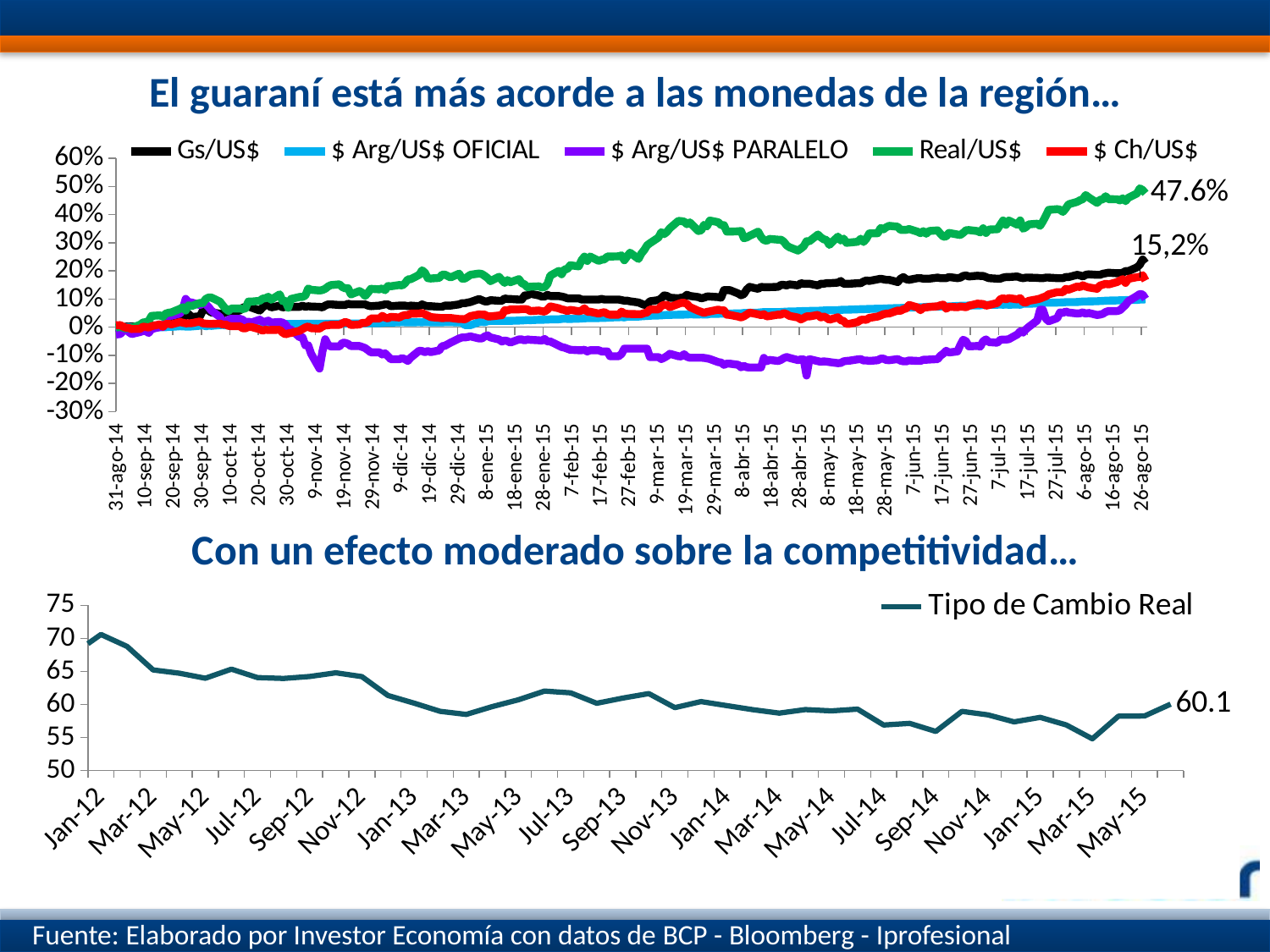

# El guaraní está más acorde a las monedas de la región…

### Chart

| Category | Gs/US$ | $ Arg/US$ OFICIAL | $ Arg/US$ PARALELO | Real/US$ | $ Ch/US$ |
|---|---|---|---|---|---|
| 41878 | 0.0 | 0.0 | 0.0 | 0.0 | 0.0 |
| 41879 | -0.0023041474654378336 | -9.521315845850697e-05 | -0.0034602076124566894 | -0.0022695919184727575 | 0.0 |
| 41880 | 5.321356733145599e-06 | 0.000571342415612297 | -0.02776576316801227 | -0.004990376931853668 | 0.005676330548824993 |
| 41883 | -0.002298826108704688 | 0.00029776087641875115 | -0.024207044306802428 | 0.0017630556903566186 | 0.007715015007647041 |
| 41884 | -0.002298826108704688 | 0.00029776087641875115 | -0.013568746434461931 | -0.0015243721195057347 | 0.0020822068425973006 |
| 41885 | 0.0023201115356370483 | 0.0005595191783211995 | -0.006551202574812787 | -0.004510644182261991 | -0.0016040862346118345 |
| 41886 | 0.0023201115356370483 | 0.000987738855015463 | -0.01700416424728668 | -0.001828360664894113 | -0.00262241617351211 |
| 41887 | 0.0023201115356370483 | 8.410649070889065e-05 | -0.02404641776841343 | -0.0023187971533689122 | -0.006360098810277437 |
| 41890 | 0.0023201115356370483 | 8.410649070889065e-05 | -0.016954219186853248 | 0.009145204987767608 | -0.005677970570168389 |
| 41891 | 0.0023201115356370483 | 8.410649070889065e-05 | -0.013433092426289761 | 0.016730651514779593 | 0.0020759489935673336 |
| 41892 | 0.0046189621103496226 | -0.00023721114962971246 | -0.013433092426289761 | 0.018393889576669542 | 0.0007738436414070904 |
| 41893 | 0.0046189621103496226 | -0.00016578427884084146 | -0.020450636285938906 | 0.02241399007918199 | -0.0012072596807508607 |
| 41894 | 0.0069125400920009294 | -2.2940740130317216e-05 | -0.006316360667564469 | 0.04038848631454783 | 0.0037468469682711003 |
| 41897 | 0.004624210572550136 | 3.656890043146621e-05 | 0.0006522804474180521 | 0.04205586553643759 | 0.010331014577542819 |
| 41898 | 0.004624210572550136 | -0.00010624573806883308 | 0.0006522804474180521 | 0.037275465177907474 | 0.0020288493057516455 |
| 41899 | 0.004624210572550136 | 0.00011990973786935033 | 0.019337401554684552 | 0.048511902112332805 | 0.0115336524447045 |
| 41900 | 0.009211366535852972 | 0.0013456332717612929 | 0.045152618945988765 | 0.05148064548567355 | 0.012036249194578907 |
| 41901 | 0.013777576581515016 | 0.001535803830981508 | 0.04051685735658472 | 0.05287605332532852 | 0.01036176828366131 |
| 41904 | 0.02059575839969685 | 0.003555981844314604 | 0.04850088929271246 | 0.06541722383457604 | 0.018463076569471215 |
| 41905 | 0.027367767429042122 | 0.003105323052317366 | 0.06500253945772905 | 0.07129736896156214 | 0.016250208659383647 |
| 41906 | 0.04754713962635149 | 0.0025595427644775626 | 0.10071682517201463 | 0.059398529823917134 | 0.013949058084095967 |
| 41907 | 0.04754713962635149 | 0.0026545129082387042 | 0.08817764021903662 | 0.0780701196363619 | 0.01399919847719655 |
| 41908 | 0.03655812863734054 | 0.0026663830488997675 | 0.08817764021903662 | 0.07489852395302732 | 0.01441701413692753 |
| 41911 | 0.03878035085956266 | 0.005337132995484772 | 0.07865383069522702 | 0.08630301137090268 | 0.02046445817301179 |
| 41912 | 0.058736004961558286 | 0.008782102274882408 | 0.08506408710548341 | 0.0859761739316739 | 0.013971814288716855 |
| 41913 | 0.08047513539634099 | 0.0030366031125218518 | 0.08187937372968734 | 0.0999530426226708 | 0.012902134691183842 |
| 41914 | 0.05919853965166011 | 0.005777629514183036 | 0.07229470919294612 | 0.10551509171379958 | 0.011965162783609484 |
| 41915 | 0.052676800521225364 | 0.004901952047494218 | 0.05939148338649458 | 0.10551509171379958 | 0.011965162783609484 |
| 41918 | 0.04830043290634567 | 0.007649725403567897 | 0.03651566639303039 | 0.09088524683023724 | 0.012869518764919485 |
| 41919 | 0.04830043290634567 | 0.00814580402021714 | 0.019793258366274546 | 0.07778729694413244 | 0.00974059715528175 |
| 41920 | 0.05269603730195005 | 0.006351362068053201 | 0.016391897822056967 | 0.06558714856394932 | 0.00974059715528175 |
| 41921 | 0.05707240491682963 | 0.00723836918776366 | 0.02663080567188625 | 0.05757579915228295 | 0.005057660500812022 |
| 41922 | 0.05489375567935684 | 0.008479078637243176 | 0.030009184050264537 | 0.06645104101313914 | 0.0036411104746731926 |
| 41925 | 0.05926056790643097 | 0.008479078637243176 | 0.030009184050264537 | 0.06645104101313914 | 0.0036411104746731926 |
| 41926 | 0.07013013312382232 | 0.007700170524797101 | 0.026642180683261296 | 0.06469994657911793 | -0.0033334736678583 |
| 41927 | 0.07013013312382232 | 0.008373388269399595 | 0.016507045548126098 | 0.06720589821425149 | -0.003911685293313316 |
| 41928 | 0.07443120839263961 | 0.00858584032015186 | 0.019920014831402377 | 0.09107791421225164 | 0.0010570051504658062 |
| 41929 | 0.0701485531463869 | 0.00858584032015186 | 0.016518654287184797 | 0.09107791421225164 | 0.0010570051504658062 |
| 41932 | 0.059395864974343904 | 0.008456036088533958 | 0.02675756213701408 | 0.09380415119141838 | -0.007239642326676066 |
| 41933 | 0.07026543019173526 | 0.010356144666166855 | 0.02000080538025728 | 0.1015142514227213 | -0.012105614667464959 |
| 41934 | 0.07886758072936961 | 0.010320806063455312 | 0.02000080538025728 | 0.10304447330489419 | -0.008725671285805925 |
| 41935 | 0.07886758072936961 | 0.01014410680559219 | 0.023402165924475082 | 0.1082312370055899 | -0.010127812115462986 |
| 41936 | 0.07033879608118199 | 0.010238363064796974 | 0.016622504907525926 | 0.09779123700558989 | -0.009614113485326148 |
| 41939 | 0.0767904089844077 | 0.010580009802070411 | 0.018670286477491693 | 0.11687042371483447 | -0.009117793101961369 |
| 41940 | 0.07038015257415131 | 0.011475054083208591 | 0.01662668974724646 | 0.09303162319125335 | -0.01878268644601444 |
| 41941 | 0.07253069020855996 | 0.011816278726687668 | 0.009800751180693568 | 0.09339732818922175 | -0.025208222771022304 |
| 41942 | 0.07253069020855996 | 0.011851565786922813 | -0.005319523733395837 | 0.06931024098015559 | -0.021992061997752832 |
| 41943 | 0.07253069020855996 | 0.011722184464880825 | -0.0088087072644496 | 0.10060966660239812 | -0.020276498894490014 |
| 41946 | 0.07253069020855996 | 0.011769238306238994 | -0.03541935152215259 | 0.10767238352870367 | -0.012439942135675897 |
| 41947 | 0.07682253570212227 | 0.012451486903512277 | -0.03541935152215259 | 0.10779260955363057 | -0.006518110315699599 |
| 41948 | 0.07254903142861802 | 0.01246324179060665 | -0.06419632993941882 | 0.11268121349657023 | -0.0006823311879949889 |
| 41949 | 0.07469495417539906 | 0.0127453557646523 | -0.06419632993941882 | 0.13744395374698892 | 0.0027445340785200445 |
| 41950 | 0.07362429036383589 | 0.012028518310482905 | -0.09382595956904849 | 0.13308580751561805 | -0.0033926134159006915 |
| 41953 | 0.0725524790026355 | 0.012463633263149365 | -0.14726107407286526 | 0.13054545499285264 | -0.00499166079193214 |
| 41954 | 0.07040655625585435 | 0.012639954496927785 | -0.08677720310512327 | 0.13215191216705513 | 0.002300769052507534 |
| 41955 | 0.07685816915908006 | 0.012569438436895286 | -0.042670739226796206 | 0.13680707783618629 | 0.006766338497186886 |
| 41956 | 0.08113167343258432 | 0.01271048050269119 | -0.06306403857129739 | 0.14482825998710913 | 0.007086295387205843 |
| 41957 | 0.08113167343258432 | 0.012639969414822594 | -0.06826849953783998 | 0.14977263575966782 | 0.008567726988835456 |
| 41960 | 0.07900401385811628 | 0.012875022948264925 | -0.06826849953783998 | 0.15257860131932355 | 0.008567726988835456 |
| 41961 | 0.07900401385811628 | 0.01296902226676988 | -0.055562968895089604 | 0.1425743849829365 | 0.014114877770479484 |
| 41962 | 0.07900401385811628 | 0.013086510371099203 | -0.055562968895089604 | 0.13816057051801467 | 0.01862841839234497 |
| 41963 | 0.08326840618221021 | 0.01326272182484367 | -0.05925300579545867 | 0.13878279965389395 | 0.015616269948344419 |
| 41964 | 0.08114526393167942 | 0.01326272182484367 | -0.06666041320286609 | 0.11655194073434483 | 0.0080047257730117 |
| 41967 | 0.08114526393167942 | 0.013427156872999668 | -0.06666041320286609 | 0.12859582339592357 | 0.009854926772120298 |
| 41968 | 0.08114526393167942 | 0.013462387161653377 | -0.07039175648644824 | 0.12231170258370094 | 0.015294545327263598 |
| 41969 | 0.08114526393167942 | 0.013967336842830469 | -0.07413707483850807 | 0.1110078015521212 | 0.015294545327263598 |
| 41970 | 0.07688994478274325 | 0.014260764072877463 | -0.08165587183098932 | 0.12284070181196527 | 0.0189180362351401 |
| 41971 | 0.07475319264599112 | 0.014202095841724605 | -0.08923162940674689 | 0.13639212214304663 | 0.030913910053854354 |
| 41974 | 0.07689452026911747 | 0.014366376527009672 | -0.08923162940674689 | 0.13456004917197006 | 0.030913910053854354 |
| 41975 | 0.0790312724058696 | 0.015234574663903322 | -0.09686521719300645 | 0.1379185058439738 | 0.0403672598277961 |
| 41976 | 0.08116346856791645 | 0.016207519756977762 | -0.09301906334685262 | 0.1316522076304525 | 0.03434120119587425 |
| 41977 | 0.08116346856791645 | 0.016629109854294777 | -0.10298074917060751 | 0.14637882520839396 | 0.03142460280164194 |
| 41978 | 0.07478048984451224 | 0.016629109854294777 | -0.11381666248330102 | 0.14549106853091964 | 0.03694619617572992 |
| 41981 | 0.0769218174676386 | 0.017425111118532177 | -0.11381666248330102 | 0.15008832562962549 | 0.03469085199059563 |
| 41982 | 0.0769218174676386 | 0.018197086087828662 | -0.10990429941600843 | 0.14839627825229895 | 0.04009625739600098 |
| 41983 | 0.0769218174676386 | 0.01757764498732728 | -0.11380141555006928 | 0.1563315633062281 | 0.0433546477511656 |
| 41984 | 0.07478506533088647 | 0.0176361190482337 | -0.1200611964577375 | 0.1699752230173035 | 0.04348456006035695 |
| 41985 | 0.07692639295401282 | 0.017624424919855608 | -0.10825017283569027 | 0.17065387927790754 | 0.04819326954921832 |
| 41988 | 0.0747896408172607 | 0.017729673306047022 | -0.08334744910028158 | 0.18636541991315125 | 0.04867809452740135 |
| 41989 | 0.08121362368663976 | 0.01760104992699396 | -0.08486605198562702 | 0.20239034757840813 | 0.05063260767594413 |
| 41990 | 0.07695830453770358 | 0.01795188608650744 | -0.08866833335444835 | 0.193628025563074 | 0.04584452468250577 |
| 41991 | 0.07482155240095145 | 0.017928505212062795 | -0.08485153946131863 | 0.17440150622605743 | 0.04156797443304017 |
| 41992 | 0.07482155240095145 | 0.01749594892129136 | -0.08865382083013995 | 0.17316220924543557 | 0.03606917831148104 |
| 41995 | 0.0726802247778251 | 0.017624602387332544 | -0.08254695060113226 | 0.1752678682038863 | 0.03341908833929064 |
| 41996 | 0.0726802247778251 | 0.017589519591935443 | -0.0673724437726042 | 0.18641191533157386 | 0.03240216142681196 |
| 41997 | 0.07697207027138742 | 0.01770646634607831 | -0.06587767546169232 | 0.18678300038426798 | 0.03279621127411758 |
| 41999 | 0.07697207027138742 | 0.01770646634607831 | -0.054683645610946074 | 0.1769157995533457 | 0.03279621127411758 |
| 42002 | 0.08124557454489167 | 0.017577839958959784 | -0.03992349800947004 | 0.19040298672553213 | 0.029119861364385047 |
| 42003 | 0.08550089369382774 | 0.01769478808077285 | -0.03628713437310638 | 0.17280724519071022 | 0.029119861364385047 |
| 42004 | 0.08550089369382774 | 0.007544878120296694 | -0.03628713437310638 | 0.17280724519071022 | 0.02811501835051511 |
| 42006 | 0.08973818182942095 | 0.007544878120296694 | -0.03266394596730926 | 0.18657906939299795 | 0.03959164461813802 |
| 42009 | 0.10028670503617199 | 0.018212332343569004 | -0.03988416257380745 | 0.19095884817705266 | 0.04544417392154043 |
| 42010 | 0.09611133969170438 | 0.019065604584168172 | -0.03988416257380745 | 0.18903719259686058 | 0.04484449807064905 |
| 42011 | 0.091918467574304 | 0.017862698924672293 | -0.03261143530108013 | 0.18240952672008337 | 0.04484449807064905 |
| 42012 | 0.091918467574304 | 0.021370527228169567 | -0.02900132699783098 | 0.17480581431932296 | 0.03856844922450142 |
| 42013 | 0.09612899389009344 | 0.022419197165132965 | -0.03619557160214748 | 0.16368844342730404 | 0.03856844922450142 |
| 42016 | 0.0940325578313932 | 0.02240755748312906 | -0.04344194841374183 | 0.17918466432441393 | 0.04181605024284474 |
| 42017 | 0.0940325578313932 | 0.022477396388054904 | -0.05074121848673452 | 0.16777725137606525 | 0.04287339062511386 |
| 42018 | 0.10243591917593098 | 0.022430840369525695 | -0.04706474789849924 | 0.1576380261944671 | 0.060341703917281664 |
| 42019 | 0.10035258584259765 | 0.022780026765223838 | -0.04926255009630154 | 0.16742246282495177 | 0.05978273242482779 |
| 42020 | 0.10035258584259765 | 0.022780026765223838 | -0.05440205083051586 | 0.15996599045553472 | 0.06345802804643219 |
| 42023 | 0.09826490317036385 | 0.023582875131601844 | -0.043331940129409 | 0.17087244661997059 | 0.06345802804643219 |
| 42024 | 0.09826490317036385 | 0.023966538066274357 | -0.043331940129409 | 0.15661313846047764 | 0.06463618439096341 |
| 42025 | 0.11290925463479906 | 0.02473356965402984 | -0.04698157516590529 | 0.15198262298077914 | 0.06463618439096341 |
| 42026 | 0.11290925463479906 | 0.02537227273838516 | -0.04331857150290164 | 0.14183268065090615 | 0.06336400068763659 |
| 42027 | 0.11909482164510832 | 0.025140165319071373 | -0.04477842551750011 | 0.1440077758113193 | 0.057408965976471715 |
| 42030 | 0.11294728066150173 | 0.026533133153122557 | -0.04624041382159361 | 0.14532550311928005 | 0.05949129818854926 |
| 42031 | 0.10882356932129555 | 0.02633607054517284 | -0.04770454266493174 | 0.14141622923787422 | 0.05709359997883057 |
| 42032 | 0.10882356932129555 | 0.026799838661114905 | -0.041472871110679654 | 0.14262081443313357 | 0.05557140802241323 |
| 42033 | 0.11503474944551906 | 0.0270895593703514 | -0.050580339234541194 | 0.15341022683707672 | 0.06271254579020602 |
| 42034 | 0.11091952310807052 | 0.027900542397635175 | -0.050580339234541194 | 0.18355152617665582 | 0.074121086261844 |
| 42037 | 0.11091952310807052 | 0.028352009666258282 | -0.06528622158748232 | 0.20013805567831433 | 0.06725234847118289 |
| 42038 | 0.10885340740559113 | 0.02950909566088933 | -0.07051010218449727 | 0.18829527500807908 | 0.06327074948641132 |
| 42039 | 0.10678301403084989 | 0.030607056920192943 | -0.07276066482515742 | 0.20558591357436584 | 0.06150292391186796 |
| 42040 | 0.1026336364374889 | 0.029475665424101072 | -0.07652006332139805 | 0.2069354412396831 | 0.05722710145422738 |
| 42041 | 0.1026336364374889 | 0.029556570637863988 | -0.08029364822705842 | 0.2202304073648378 | 0.06171356195735189 |
| 42044 | 0.1026336364374889 | 0.03031932951360372 | -0.08180879974220989 | 0.2163122219519905 | 0.05681644918019457 |
| 42045 | 0.09846696977082225 | 0.030954477445330975 | -0.08180879974220989 | 0.2384702876322503 | 0.05942934051276905 |
| 42046 | 0.09846696977082225 | 0.031739252803384854 | -0.08029134905935709 | 0.2510038280926373 | 0.06737549214516747 |
| 42047 | 0.09846696977082225 | 0.03216592808043561 | -0.08635195511996319 | 0.23562672289371123 | 0.055129882006056175 |
| 42048 | 0.09846696977082225 | 0.03216592808043561 | -0.08177878438825581 | 0.2512439762402656 | 0.055129882006056175 |
| 42051 | 0.09846696977082225 | 0.0327192166896062 | -0.08177878438825581 | 0.23586687104133952 | 0.048513640095696586 |
| 42052 | 0.10055901998002725 | 0.03300722848656945 | -0.08633113643681423 | 0.23972691778685984 | 0.051294157077865665 |
| 42053 | 0.09847133730779345 | 0.03300722848656945 | -0.08633113643681423 | 0.24124383315709286 | 0.0536800609001481 |
| 42054 | 0.09847133730779345 | 0.03373280923910027 | -0.08633113643681423 | 0.2510712371725913 | 0.047182690405286554 |
| 42055 | 0.09847133730779345 | 0.03460747836097844 | -0.10309942911974102 | 0.2510712371725913 | 0.04436601699371223 |
| 42058 | 0.09847133730779345 | 0.03548138310536131 | -0.10309942911974102 | 0.25197814009909736 | 0.04436601699371223 |
| 42059 | 0.09637928709858845 | 0.03602135231562764 | -0.09534749113524488 | 0.25514942429495024 | 0.055421032334372344 |
| 42060 | 0.0942828510398882 | 0.03476975911786451 | -0.07611672190447571 | 0.23791882608748838 | 0.048950462988493815 |
| 42061 | 0.0942828510398882 | 0.03752901411901399 | -0.07611672190447571 | 0.25205809791498923 | 0.04749601155909133 |
| 42062 | 0.09218201070375376 | 0.037345569954831515 | -0.07611672190447571 | 0.26491972217431303 | 0.0471075929085224 |
| 42065 | 0.08797148438796432 | 0.0379418728767158 | -0.07611672190447571 | 0.24265467520091422 | 0.046379024949322334 |
| 42066 | 0.08374315457823911 | 0.03868680732248464 | -0.07611672190447571 | 0.2617311217727851 | 0.04662205800181751 |
| 42067 | 0.07949687007717754 | 0.03948844724873379 | -0.07611672190447571 | 0.27423371208845837 | 0.050266668028544625 |
| 42068 | 0.08162906623922439 | 0.039969045937385816 | -0.07611672190447571 | 0.290675245721969 | 0.0523647958529474 |
| 42069 | 0.09226736411156489 | 0.04091834425724228 | -0.10630540114975873 | 0.29846100315535384 | 0.06315558341938332 |
| 42072 | 0.09647789042735433 | 0.04182103633640488 | -0.10630540114975873 | 0.31877402346837425 | 0.06363359489165865 |
| 42073 | 0.10276719860345496 | 0.04217493781479997 | -0.11330929220034236 | 0.3378340756876954 | 0.07538705881903551 |
| 42074 | 0.1131838652701217 | 0.0429509631953946 | -0.10860709784297551 | 0.3310764533459072 | 0.07966863544666425 |
| 42075 | 0.11112200960001861 | 0.0438290164259465 | -0.10236684823299103 | 0.3391698335413089 | 0.07966863544666425 |
| 42076 | 0.10492366249258056 | 0.043851802995542366 | -0.09461491024849489 | 0.3518361590274912 | 0.07151816522722843 |
| 42079 | 0.10284466041357854 | 0.04442145425504118 | -0.1030764487100333 | 0.3779574477198475 | 0.08297518166212103 |
| 42080 | 0.10492799374691197 | 0.04445561387154262 | -0.10385224390010306 | 0.37703400141824994 | 0.08647490824598159 |
| 42081 | 0.107006995825914 | 0.044808584518048145 | -0.09608826874482368 | 0.3751854017325119 | 0.08684857123310585 |
| 42082 | 0.11530575101263596 | 0.045320780472838385 | -0.10533326104066354 | 0.3662339556109575 | 0.08303551970243817 |
| 42083 | 0.11119052467518742 | 0.045639317024907644 | -0.1084436809473509 | 0.37249427267577206 | 0.07197440234210817 |
| 42086 | 0.10705829327022875 | 0.045320881906063204 | -0.1084436809473509 | 0.34200646779772326 | 0.05829351766596291 |
| 42087 | 0.10290891567686777 | 0.045639418458132464 | -0.1084436809473509 | 0.3443050981971103 | 0.0547217458749516 |
| 42088 | 0.10499224901020121 | 0.045036666268891024 | -0.10922371214859894 | 0.3638942047427387 | 0.051153245127495306 |
| 42089 | 0.10915025316820526 | 0.045036666268891024 | -0.11078499239840389 | 0.3583022022435197 | 0.05436349210679803 |
| 42090 | 0.10915025316820526 | 0.047187399680364006 | -0.11313057488472122 | 0.37922520183511266 | 0.05626096428792604 |
| 42093 | 0.10707985979346402 | 0.04742585720086012 | -0.12410236171857703 | 0.3731323317240256 | 0.06253644337501252 |
| 42094 | 0.10500517099678353 | 0.04859515573526374 | -0.1256871477724597 | 0.3628533757191956 | 0.05985688932936428 |
| 42095 | 0.1320321980238105 | 0.04859515573526374 | -0.13362365570896761 | 0.3628533757191956 | 0.05985688932936428 |
| 42096 | 0.1320321980238105 | 0.04816426787949779 | -0.1296236557089676 | 0.33976706796432343 | 0.044360079848963285 |
| 42097 | 0.1320321980238105 | 0.04859534147964295 | -0.1296236557089676 | 0.33976706796432343 | 0.043872750414265305 |
| 42100 | 0.11988644903595624 | 0.04938908226658012 | -0.13360771945398764 | 0.34079175655505645 | 0.037859423581825924 |
| 42101 | 0.11373890805234965 | 0.04938908226658012 | -0.14240771945398756 | 0.3419753399337071 | 0.03475281795723473 |
| 42102 | 0.11786261939255582 | 0.050590079320738335 | -0.1375651044418812 | 0.3162867975348318 | 0.03893520273663431 |
| 42103 | 0.13428972411534845 | 0.05105405867931512 | -0.14238438155031485 | 0.31900864445553756 | 0.04522348366762663 |
| 42104 | 0.1433806332062575 | 0.05146126625337599 | -0.14319148405233262 | 0.3247973091381422 | 0.05192694089859562 |
| 42107 | 0.13637362619925053 | 0.05192484166352718 | -0.14319148405233262 | 0.33972219695761274 | 0.04586467367514624 |
| 42108 | 0.14343007781215378 | 0.05294197470452899 | -0.14319148405233262 | 0.321140195868323 | 0.04302593050840653 |
| 42109 | 0.1424290768111528 | 0.053856464283863925 | -0.10926579746105636 | 0.30984518721752163 | 0.04640958485510083 |
| 42110 | 0.1424290768111528 | 0.05387902364317809 | -0.12098454746105636 | 0.30713775498587115 | 0.03848156929089852 |
| 42111 | 0.1424290768111528 | 0.05387902364317809 | -0.11624146445710382 | 0.313858496584944 | 0.039870662458194484 |
| 42114 | 0.1434310808191689 | 0.05400309732038333 | -0.1201753747639489 | 0.31112895172832744 | 0.04484814140590643 |
| 42115 | 0.15043808782617585 | 0.054228657838270244 | -0.11622592768653961 | 0.31112895172832744 | 0.0448319026309596 |
| 42116 | 0.15043808782617585 | 0.05481498293298426 | -0.10993167119558778 | 0.30397313969205375 | 0.05035317577158982 |
| 42117 | 0.14845001625559928 | 0.055378426701296 | -0.1060223670517253 | 0.2906544204147852 | 0.04631570807133145 |
| 42118 | 0.1524340800006192 | 0.05600912835688798 | -0.10913763184923297 | 0.2841239730454782 | 0.04015387898101186 |
| 42121 | 0.14846582603236524 | 0.05649311187893735 | -0.11695013184923309 | 0.27250197595944836 | 0.03452490198639624 |
| 42122 | 0.15643395352240508 | 0.05710061111956333 | -0.11458792712482346 | 0.2794611806217727 | 0.02769907542146055 |
| 42123 | 0.15445766893742485 | 0.057629039438823915 | -0.11458792712482346 | 0.2876319496954117 | 0.032771024404592675 |
| 42124 | 0.15445766893742485 | 0.057629039438823915 | -0.17193278179882188 | 0.3055970325981908 | 0.038589947410707426 |
| 42125 | 0.15445766893742485 | 0.057887495445116954 | -0.11359944846548853 | 0.3055970325981908 | 0.03841017947477021 |
| 42128 | 0.1485170748780189 | 0.05850538272000927 | -0.12068606263871684 | 0.3294815905680034 | 0.04390226009066778 |
| 42129 | 0.15449317049554878 | 0.05902184205445038 | -0.12306512687345117 | 0.3196646458085671 | 0.03481504559013937 |
| 42130 | 0.15449317049554878 | 0.05959414270305774 | -0.1214753017542144 | 0.31262976589233127 | 0.03816172188123479 |
| 42131 | 0.15647336851535076 | 0.0602446221512718 | -0.12226895254786518 | 0.30969702130472787 | 0.03371437067129357 |
| 42132 | 0.15647336851535076 | 0.060345493002957884 | -0.12385751489893748 | 0.29277587648352366 | 0.026685070973487823 |
| 42135 | 0.158449653100331 | 0.0608497963918766 | -0.12783523964038546 | 0.32222521420960437 | 0.0353354183105703 |
| 42136 | 0.16436681286364463 | 0.06156666635838537 | -0.12703651759565693 | 0.30834630362244486 | 0.025021068409778136 |
| 42137 | 0.1545628912950172 | 0.06215989902871577 | -0.12144992541688593 | 0.3149032463651015 | 0.022022095682204257 |
| 42138 | 0.1545628912950172 | 0.06215989902871577 | -0.11986262382958435 | 0.29999947929814974 | 0.011834802377898357 |
| 42139 | 0.1545628912950172 | 0.06260735635247361 | -0.11907023080264278 | 0.30090122266866604 | 0.012153808422223356 |
| 42142 | 0.1565430893148192 | 0.06369195505095493 | -0.11431963697841496 | 0.3038042224350912 | 0.018682954597889156 |
| 42143 | 0.1565430893148192 | 0.06421691288678844 | -0.11353161491379726 | 0.31461737122401856 | 0.026153605611763164 |
| 42144 | 0.16247194306975987 | 0.06421691288678844 | -0.11825602436261606 | 0.30293243656090674 | 0.02704740857786503 |
| 42145 | 0.1664012161542392 | 0.06470810492054646 | -0.11825602436261606 | 0.31478882768859595 | 0.02638592354396374 |
| 42146 | 0.16444426899181253 | 0.06502052820947113 | -0.11983830284362884 | 0.33322079398442894 | 0.03330301770249433 |
| 42149 | 0.17032662193298898 | 0.06574557003880743 | -0.1174611237628046 | 0.33422266845925286 | 0.03798681996386699 |
| 42150 | 0.17227593967178045 | 0.06574557003880743 | -0.11192752692485997 | 0.35236750428400354 | 0.04186361318520404 |
| 42151 | 0.17033041437995167 | 0.06626945121809746 | -0.11192752692485997 | 0.3479914142253385 | 0.046263156936222294 |
| 42152 | 0.1683810966411602 | 0.06643655979410967 | -0.11664450805693549 | 0.3553488050588577 | 0.04837217705302976 |
| 42153 | 0.1683810966411602 | 0.06739448888507948 | -0.11743439747241735 | 0.36037599615535465 | 0.04877690426688763 |
| 42156 | 0.1605685966411602 | 0.06797314750987504 | -0.1134818283024569 | 0.35713567778621 | 0.059311737182171975 |
| 42157 | 0.1723796202632074 | 0.06836240402992155 | -0.11899363932607887 | 0.34574191437249957 | 0.058302865517053326 |
| 42158 | 0.17821619613869377 | 0.06888491653687012 | -0.121368936238193 | 0.3461569448612778 | 0.0641698485092147 |
| 42159 | 0.17047925223153715 | 0.06950715950052433 | -0.121368936238193 | 0.3461569448612778 | 0.06656032485146712 |
| 42160 | 0.16852993449274567 | 0.07002907437287731 | -0.11819433306358984 | 0.34896521649773415 | 0.0789770564370248 |
| 42163 | 0.17438930949274567 | 0.07046192675911489 | -0.11977661154460262 | 0.3394183733205448 | 0.0704029358340098 |
| 42164 | 0.17438930949274567 | 0.0709056858423085 | -0.11977661154460262 | 0.3344704231856007 | 0.060550875137712956 |
| 42165 | 0.17244756191993016 | 0.07143796054040918 | -0.1158146464098957 | 0.3412834680677447 | 0.06992507529128356 |
| 42166 | 0.17244756191993016 | 0.07226919730989056 | -0.1158146464098957 | 0.3322715697963614 | 0.07047976799152755 |
| 42167 | 0.17244756191993016 | 0.07280074699871242 | -0.11502538042725963 | 0.3418832202817983 | 0.0721429235520109 |
| 42170 | 0.17633861250358773 | 0.07280074699871242 | -0.11344809336101358 | 0.3441911345043198 | 0.07435678230782228 |
| 42171 | 0.1744006280074637 | 0.0736197840767423 | -0.10163706973896636 | 0.33203852329193706 | 0.07823825537418616 |
| 42172 | 0.1744006280074637 | 0.07379672825085537 | -0.09385496857165121 | 0.32158172637394034 | 0.08037581352834178 |
| 42173 | 0.1744006280074637 | 0.07399575523006807 | -0.08381635853304115 | 0.3227595056057665 | 0.0656487118972251 |
| 42174 | 0.17828412315309472 | 0.07369727416703342 | -0.08993256648411152 | 0.33504628424768523 | 0.07279600340802572 |
| 42177 | 0.1744156511995164 | 0.07575409096658214 | -0.08608641263795769 | 0.3293971138687066 | 0.07102581216415027 |
| 42178 | 0.17635739877233203 | 0.0759968710188903 | -0.06309790689083128 | 0.3278063597213834 | 0.07368580773082423 |
| 42179 | 0.18217135226070413 | 0.0759968710188903 | -0.04437131513053161 | 0.3352850616788523 | 0.07250146006951608 |
| 42180 | 0.18409813453430723 | 0.07653747715973469 | -0.05025366807170806 | 0.3446770059081319 | 0.0709995075312162 |
| 42181 | 0.1802519806881534 | 0.07687930849353841 | -0.06800514736164887 | 0.3452525454764772 | 0.07646217141113265 |
| 42184 | 0.18314773358390635 | 0.07755171449448639 | -0.0664991232652633 | 0.3416415142554373 | 0.08389512522288367 |
| 42185 | 0.18218526967630289 | 0.07784913683420891 | -0.0687547623630077 | 0.336830738116887 | 0.08294159795356693 |
| 42186 | 0.18218526967630289 | 0.07912657139321855 | -0.049915274797069586 | 0.35171955539049315 | 0.08267560721630329 |
| 42187 | 0.17833170512909668 | 0.07948951586271469 | -0.043258470063341714 | 0.33504865484432267 | 0.07649358984405186 |
| 42188 | 0.17446323317551837 | 0.07948951586271469 | -0.05281027021029239 | 0.3471906124120562 | 0.07876130637948509 |
| 42191 | 0.17252148560270286 | 0.08001724355522555 | -0.055035789498126264 | 0.34830728918198883 | 0.08625612128741034 |
| 42192 | 0.17252148560270286 | 0.080830394625508 | -0.04462686756504064 | 0.3637321091195246 | 0.09910682542490046 |
| 42193 | 0.17641253618636044 | 0.07976537343488033 | -0.043891032392119445 | 0.37914231563512313 | 0.10327958699238049 |
| 42194 | 0.17835052068248447 | 0.08083153010495414 | -0.043891032392119445 | 0.36396597959209775 | 0.09912416501004495 |
| 42195 | 0.17835052068248447 | 0.07976650891432646 | -0.04242044415682533 | 0.3793761861076963 | 0.10329692657752498 |
| 42198 | 0.18028475665927357 | 0.08083266558440028 | -0.02553351317297803 | 0.3641998500646709 | 0.09914150459518944 |
| 42199 | 0.17642375279826972 | 0.0797676443937726 | -0.014703188263230804 | 0.3796100565802695 | 0.10331426616266948 |
| 42200 | 0.17448576830214568 | 0.08336180141556848 | -0.01898890254894514 | 0.3501537465008333 | 0.0888852916778805 |
| 42201 | 0.1764275158749613 | 0.08387654273067768 | -0.00751114071250325 | 0.35540852357089703 | 0.08784289572299919 |
| 42202 | 0.1764275158749613 | 0.08316503268743969 | 0.0009994975853691024 | 0.36541961180153226 | 0.09379231012618872 |
| 42205 | 0.1754585236268993 | 0.08478623982951461 | 0.024206248640221473 | 0.36789757673362344 | 0.09928851696935348 |
| 42206 | 0.17448859152214657 | 0.08543148578852489 | 0.062006935925444706 | 0.36032561177742817 | 0.10192151412078909 |
| 42207 | 0.17448859152214657 | 0.08646977119678978 | 0.062006935925444706 | 0.3764363375482839 | 0.1063136758014821 |
| 42208 | 0.1764303390949622 | 0.08699383443375364 | 0.0308811081108753 | 0.3959218940346779 | 0.10981509777634513 |
| 42209 | 0.1764303390949622 | 0.08699383443375364 | 0.021311730120444627 | 0.4170437249991604 | 0.11705253130623194 |
| 42212 | 0.17449235459883816 | 0.0876485703569313 | 0.03235382811906429 | 0.4196367922698826 | 0.12466152292575228 |
| 42213 | 0.17449235459883816 | 0.08789938824133692 | 0.05283164381872285 | 0.41755581242565876 | 0.12476661382938381 |
| 42214 | 0.17449235459883816 | 0.08833548387710988 | 0.050824954855512194 | 0.4098997113770412 | 0.12434629438660738 |
| 42215 | 0.17837584974446918 | 0.08909831857083172 | 0.056186885150418364 | 0.42211789756178486 | 0.1364655951615219 |
| 42216 | 0.17837584974446918 | 0.08916365456116193 | 0.05218688515041836 | 0.43682814134848635 | 0.1333941506923475 |
| 42219 | 0.1861127936516258 | 0.08946853592964377 | 0.048840164936228336 | 0.44550879838946356 | 0.14480987969157355 |
| 42220 | 0.18419340785508065 | 0.090448213071599 | 0.04951175660849161 | 0.45127507580825765 | 0.14263196783814125 |
| 42221 | 0.18034725400892682 | 0.09153567786492622 | 0.052867461306478014 | 0.4554237361366932 | 0.14909147791822142 |
| 42222 | 0.1861387598004327 | 0.09153567786492622 | 0.048185187058986445 | 0.46982667410651013 | 0.14453436750720228 |
| 42223 | 0.18805814559697787 | 0.09187242574938914 | 0.050873359101997195 | 0.4617940912351446 | 0.14150201257447337 |
| 42226 | 0.1861424367847173 | 0.09243710301461372 | 0.04350070494650127 | 0.44194920072419575 | 0.13658528684803828 |
| 42227 | 0.1861424367847173 | 0.09309913904673872 | 0.04485114383914124 | 0.45262525378447027 | 0.1480846562374588 |
| 42228 | 0.18998120837780763 | 0.09345705273531035 | 0.04754837917292409 | 0.4544961342496 | 0.1511651901966783 |
| 42229 | 0.19189325426690895 | 0.09431356985481065 | 0.05427332873580237 | 0.4655280809285244 | 0.15426551192817872 |
| 42230 | 0.19380165121347392 | 0.09469271472064766 | 0.05761334209585578 | 0.45515640554775594 | 0.15196203630419935 |
| 42233 | 0.19189688930871207 | 0.09516917333371999 | 0.05761334209585578 | 0.4546108518107128 | 0.16043735558993455 |
| 42234 | 0.19189688930871207 | 0.09579693331293881 | 0.06027645794139502 | 0.45076116208421324 | 0.16585654589914722 |
| 42235 | 0.19380528625527704 | 0.09579693331293881 | 0.06957260667977483 | 0.4579711753506376 | 0.17092946917118268 |
| 42236 | 0.19951957196956283 | 0.09621878296139752 | 0.07944102773240647 | 0.44832165066847063 | 0.1577232747347045 |
| 42237 | 0.19951957196956283 | 0.09686750875581607 | 0.09247034369331852 | 0.46020472812531854 | 0.17197805902392693 |
| 42240 | 0.21277714772713852 | 0.0972240766279705 | 0.11111986137820584 | 0.4753484506237471 | 0.17802390429613324 |
| 42241 | 0.22212294211966177 | 0.09818538660183129 | 0.11806430582265026 | 0.49339055825716294 | 0.1789780212395412 |
| 42242 | 0.24064146063818037 | 0.09863860281833914 | 0.11618342807970361 | 0.48772272115909565 | 0.1849248977066983 |
| 42243 | 0.22791418791090767 | 0.0990376838533612 | 0.10047991049176386 | 0.47584973706388933 | 0.16595930731253639 |
Con un efecto moderado sobre la competitividad…

### Chart

| Category | Tipo de Cambio Real |
|---|---|
| 39448 | 75.39433384060084 |
| 39479 | 75.17102059198938 |
| 39508 | 73.15311053425445 |
| 39539 | 70.08975117121183 |
| 39569 | 67.88187327996734 |
| 39600 | 67.42479131540973 |
| 39630 | 68.5234698417964 |
| 39661 | 67.57570151769883 |
| 39692 | 65.47533238903394 |
| 39722 | 65.24030186716 |
| 39753 | 69.12285392767885 |
| 39783 | 67.70216823563527 |
| 39814 | 70.14689151559105 |
| 39845 | 71.24595341886054 |
| 39873 | 71.03145968193876 |
| 39904 | 71.22540749643471 |
| 39934 | 73.04378326991792 |
| 39965 | 74.6709197562487 |
| 39995 | 74.51483796528045 |
| 40026 | 75.05403409194504 |
| 40057 | 74.95861513289715 |
| 40087 | 75.5695154768263 |
| 40118 | 75.83010522714738 |
| 40148 | 72.48385066801295 |
| 40179 | 72.46766125398298 |
| 40210 | 71.53010514692713 |
| 40238 | 72.53242729003405 |
| 40269 | 72.59343925172159 |
| 40299 | 72.70309706118223 |
| 40330 | 72.71428814784173 |
| 40360 | 73.69967976859348 |
| 40391 | 73.91672524263093 |
| 40422 | 75.6150953090435 |
| 40452 | 77.93064300264119 |
| 40483 | 75.48232577388369 |
| 40513 | 72.03420205113056 |
| 40544 | 73.4328797504492 |
| 40575 | 72.5315061622031 |
| 40603 | 67.92280735942042 |
| 40634 | 65.67555435304686 |
| 40664 | 64.43441334798065 |
| 40695 | 65.14053703640188 |
| 40725 | 64.51422202689936 |
| 40756 | 63.02863719751041 |
| 40787 | 61.61789751160487 |
| 40817 | 64.9452574142241 |
| 40848 | 67.33994966554945 |
| 40878 | 67.81325752510693 |
| 40909 | 70.60075051016389 |
| 40940 | 68.79252281837181 |
| 40969 | 65.23222556077847 |
| 41000 | 64.74574004463456 |
| 41030 | 63.97690785659323 |
| 41061 | 65.35420233724665 |
| 41091 | 64.07992496712366 |
| 41122 | 63.94977233452719 |
| 41153 | 64.24414557443122 |
| 41183 | 64.80297097854131 |
| 41214 | 64.23095959205685 |
| 41244 | 61.370019272030675 |
| 41275 | 60.20894781401834 |
| 41306 | 58.968597635408635 |
| 41334 | 58.50391421483545 |
| 41365 | 59.687988293902606 |
| 41395 | 60.71874560869728 |
| 41426 | 62.03174582106523 |
| 41456 | 61.766695480842245 |
| 41487 | 60.190417123304485 |
| 41518 | 60.97482946876701 |
| 41548 | 61.65372261923307 |
| 41579 | 59.5302912361269 |
| 41609 | 60.449780650497544 |
| 41640 | 59.825630291392 |
| 41671 | 59.21158256451534 |
| 41699 | 58.69641110554841 |
| 41730 | 59.23595897622752 |
| 41760 | 59.03847518167406 |
| 41791 | 59.30232725487928 |
| 41821 | 56.896394687904035 |
| 41852 | 57.14366267553332 |
| 41883 | 55.92658091693379 |
| 41913 | 58.961883670553654 |
| 41944 | 58.43317544515133 |
| 41974 | 57.366670122489765 |
| 42005 | 58.057079532663316 |
| 42036 | 56.91155172347521 |
| 42064 | 54.80932828442636 |
| 42095 | 58.23850436931628 |
| 42125 | 58.26883418234828 |
| 42156 | 60.064146590196636 |
Fuente: Elaborado por Investor Economía con datos de BCP - Bloomberg - Iprofesional